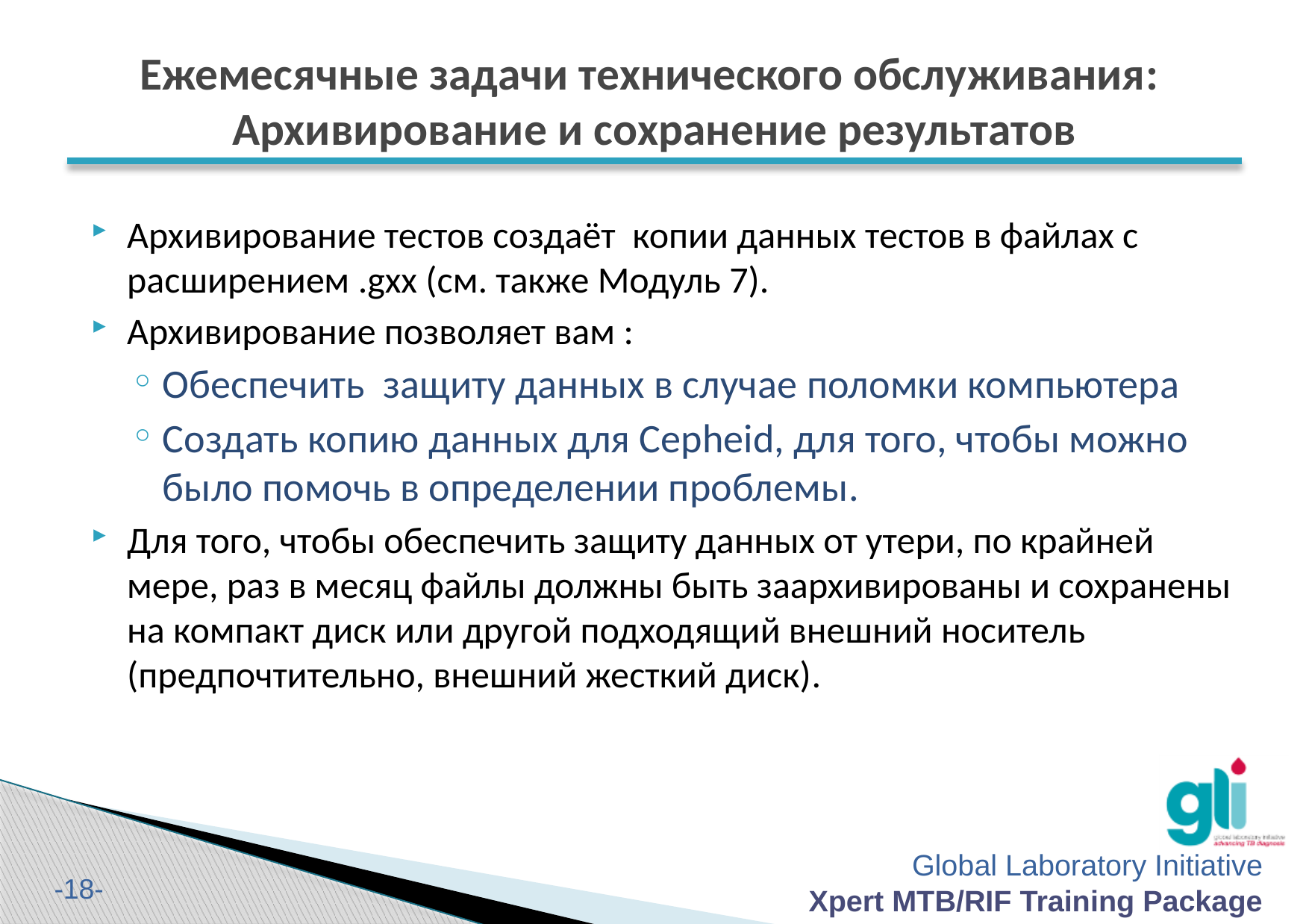

# Ежемесячные задачи технического обслуживания: Архивирование и сохранение результатов
Архивирование тестов создаёт  копии данных тестов в файлах с расширением .gxx (см. также Модуль 7).
Архивирование позволяет вам :
Обеспечить  защиту данных в случае поломки компьютера
Создать копию данных для Cepheid, для того, чтобы можно было помочь в определении проблемы.
Для того, чтобы обеспечить защиту данных от утери, по крайней мере, раз в месяц файлы должны быть заархивированы и сохранены на компакт диск или другой подходящий внешний носитель (предпочтительно, внешний жесткий диск).